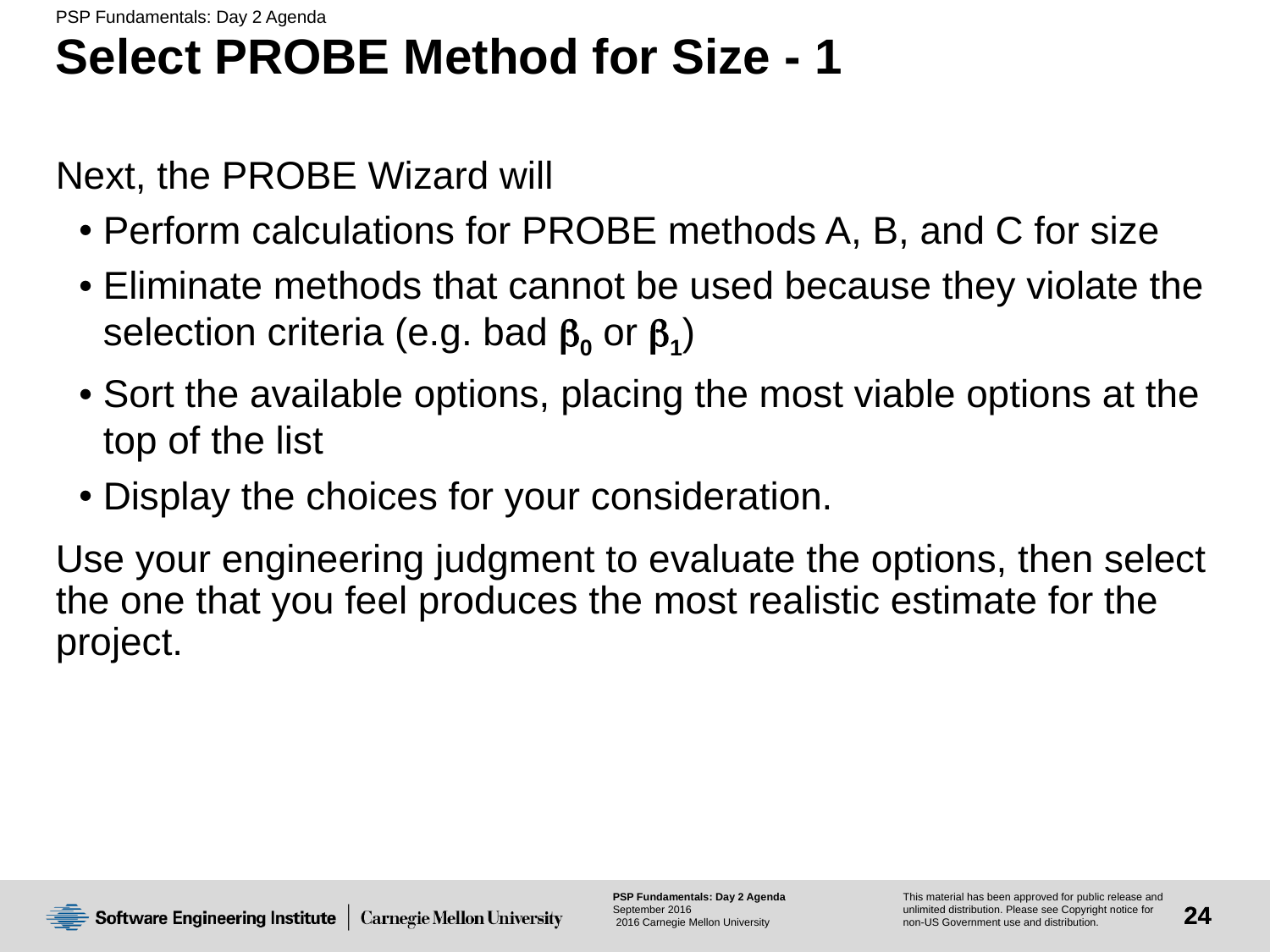

# Select PROBE Method for Size - 1
Next, the PROBE Wizard will
Perform calculations for PROBE methods A, B, and C for size
Eliminate methods that cannot be used because they violate the selection criteria (e.g. bad β0 or β1)
Sort the available options, placing the most viable options at the top of the list
Display the choices for your consideration.
Use your engineering judgment to evaluate the options, then select the one that you feel produces the most realistic estimate for the project.